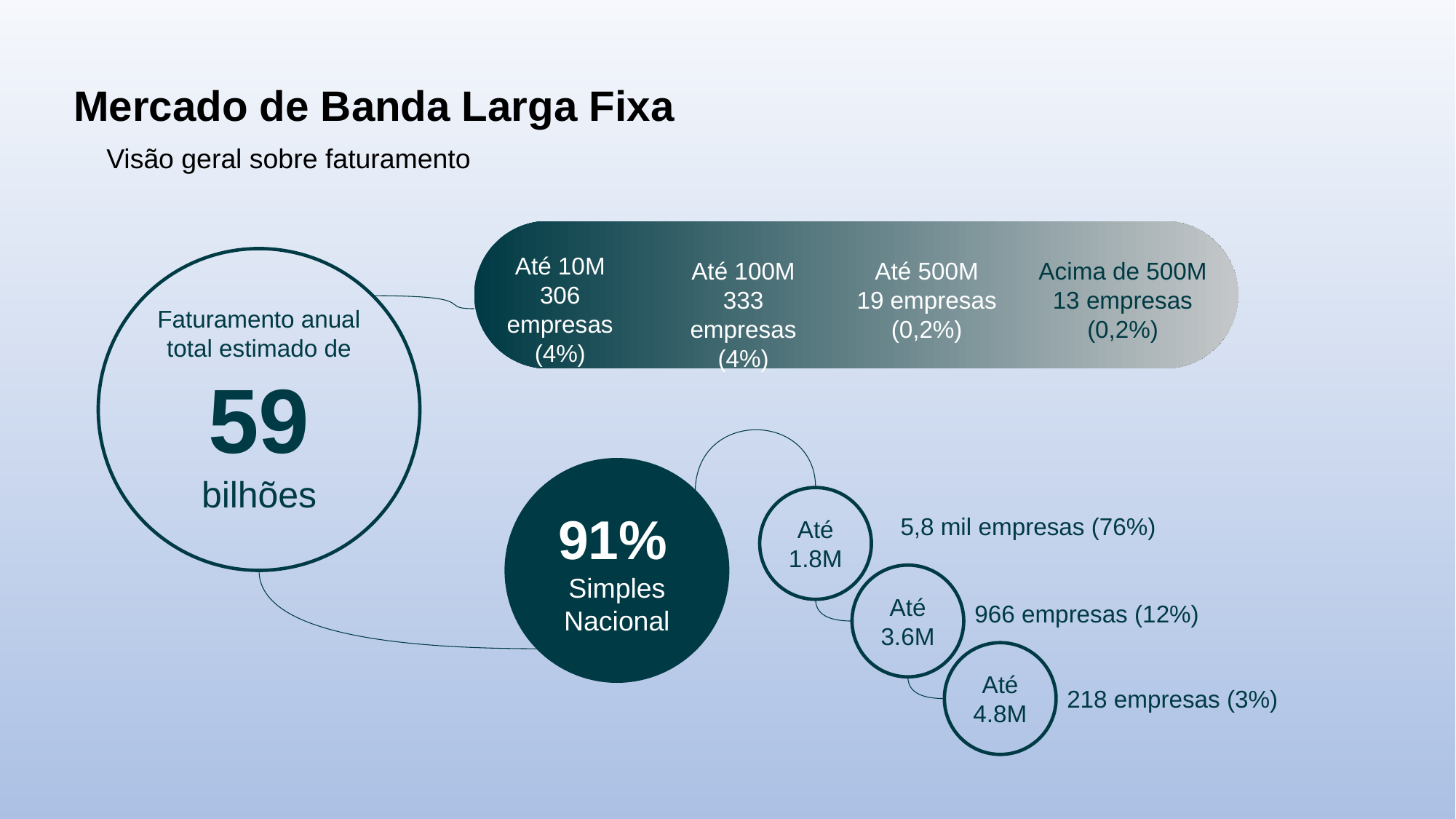

Mercado de Banda Larga Fixa
Visão geral sobre faturamento

Até 10M
306 empresas (4%)
Faturamento anual total estimado de
59
bilhões
Até 100M
333 empresas (4%)
Até 500M
19 empresas (0,2%)
Acima de 500M
13 empresas (0,2%)
91%
Simples Nacional
Até 1.8M
5,8 mil empresas (76%)
Até 3.6M
966 empresas (12%)
Até 4.8M
218 empresas (3%)